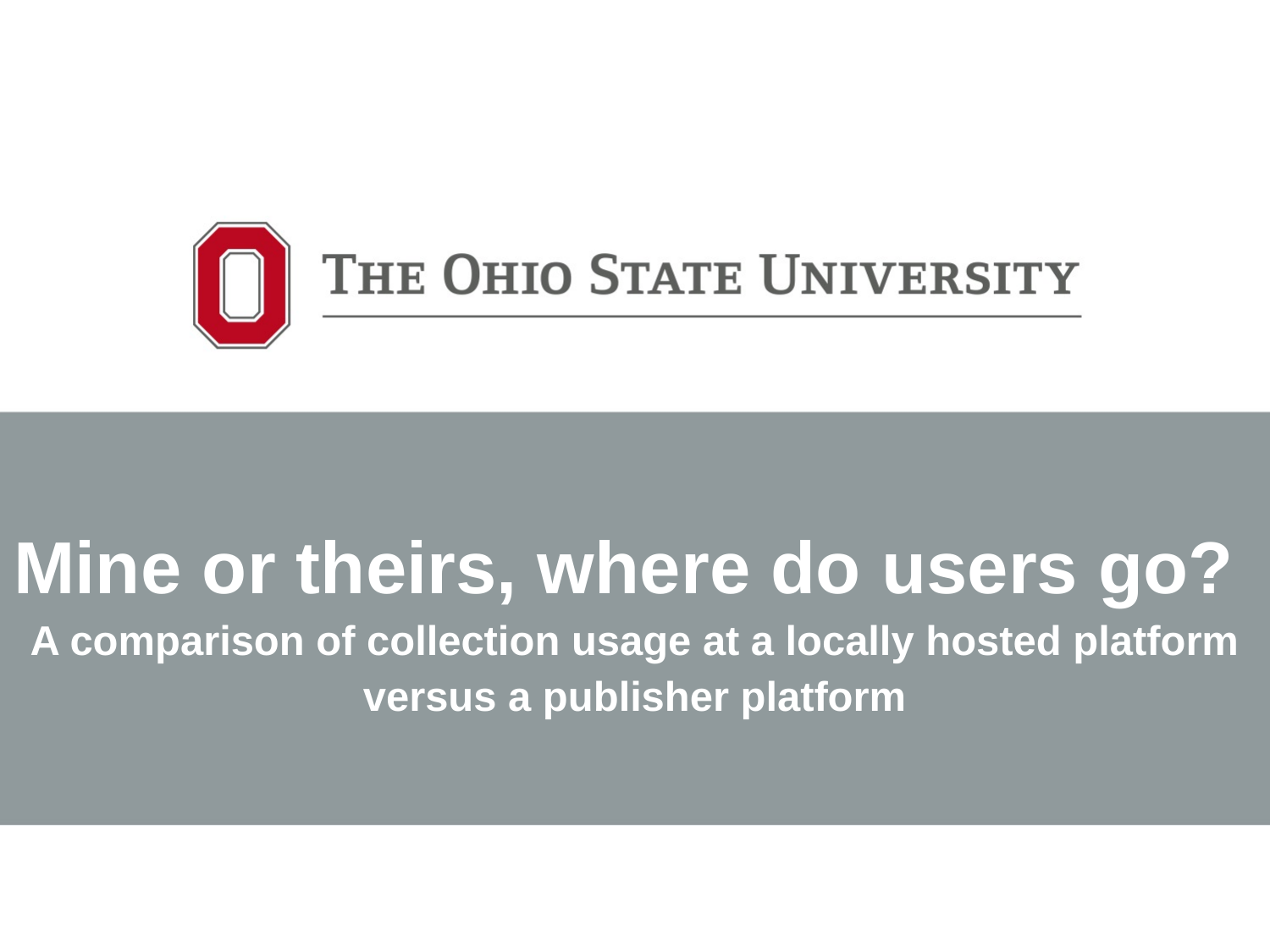

Mine or theirs, where do users go?
A comparison of collection usage at a locally hosted platform versus a publisher platform